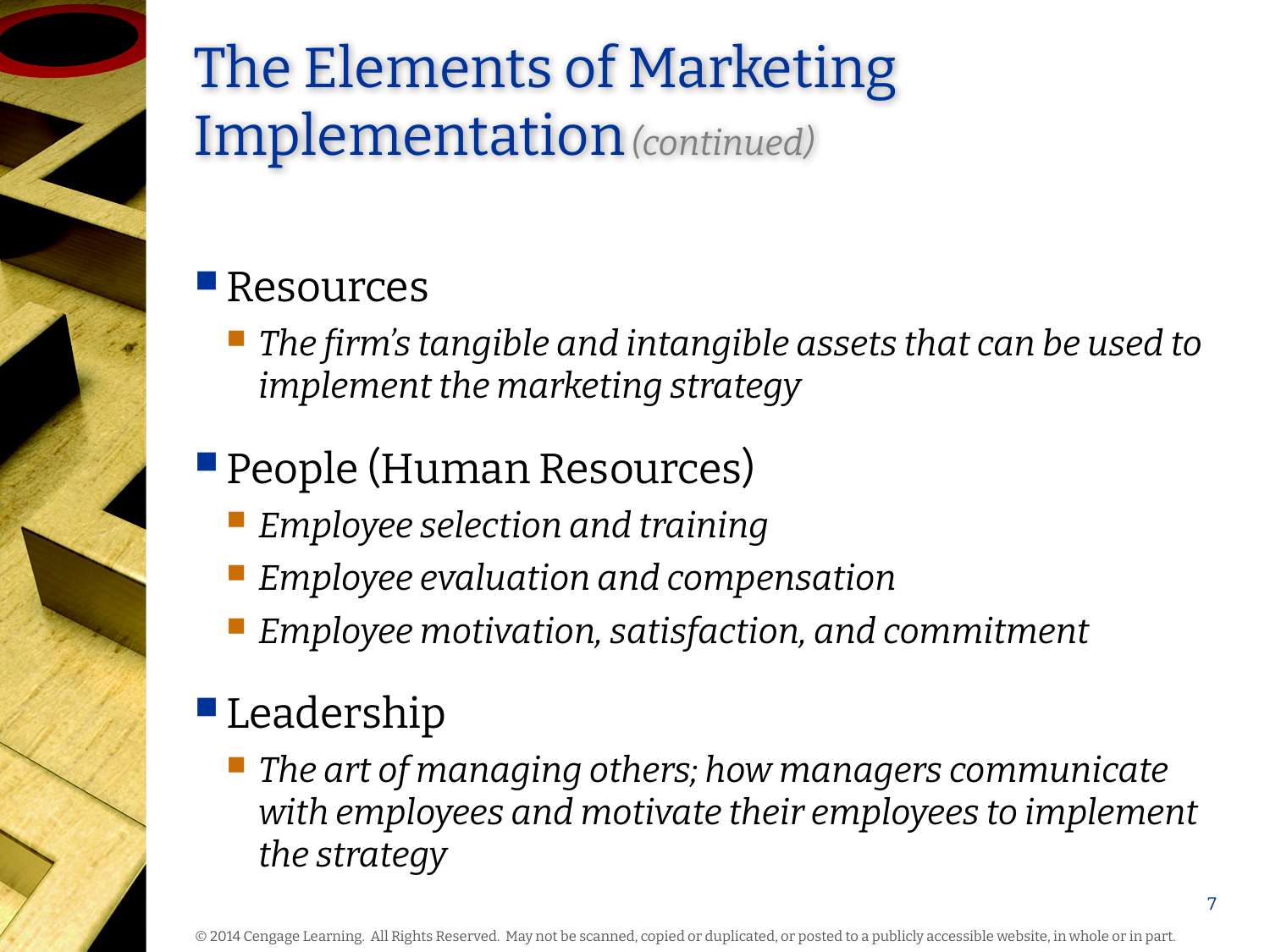

# The Elements of Marketing Implementation (continued)

Resources
The firm’s tangible and intangible assets that can be used to implement the marketing strategy
People (Human Resources)
Employee selection and training
Employee evaluation and compensation
Employee motivation, satisfaction, and commitment
Leadership
The art of managing others; how managers communicate with employees and motivate their employees to implement the strategy
7